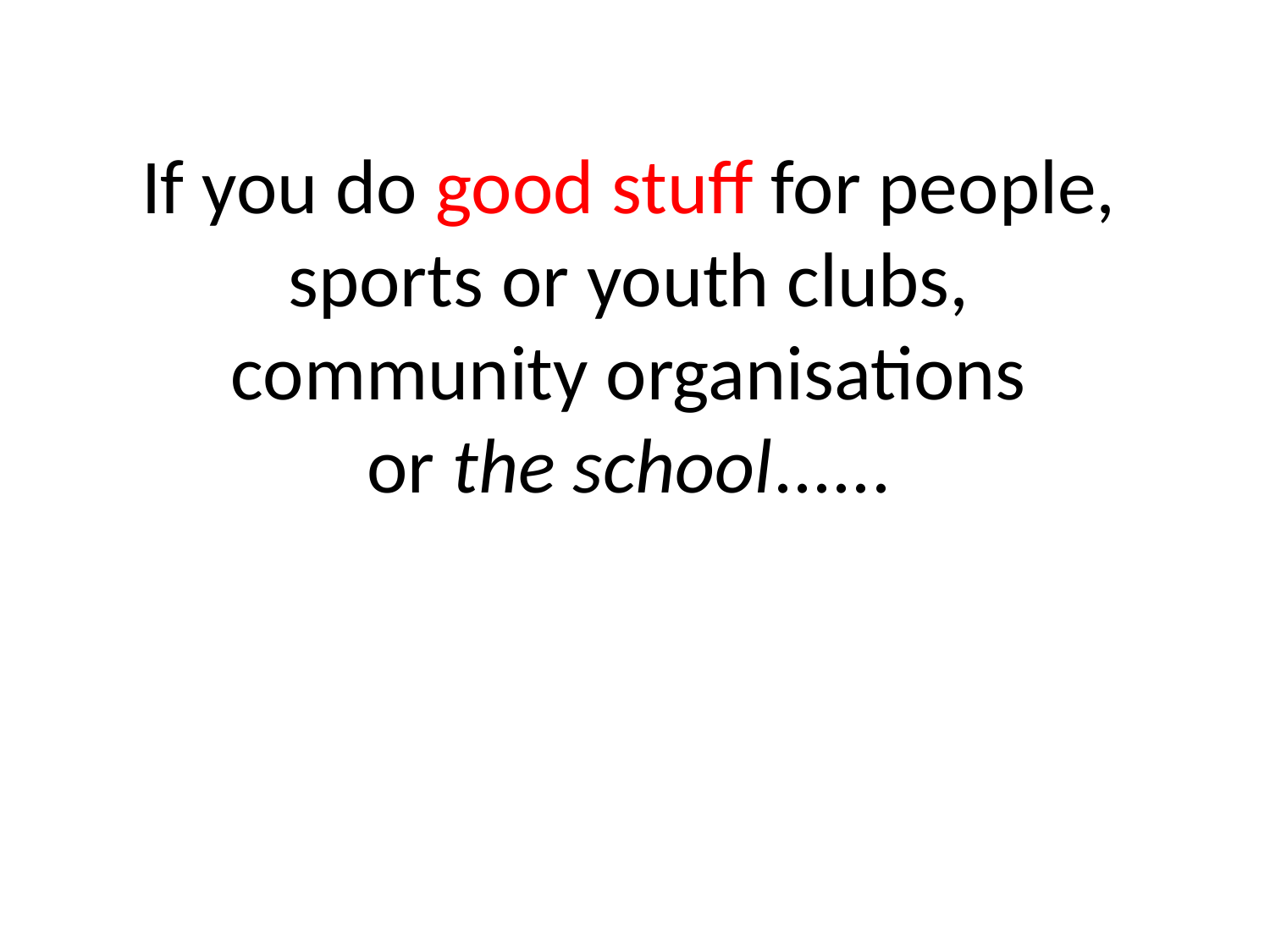

# If you do good stuff for people, sports or youth clubs, community organisations or the school......